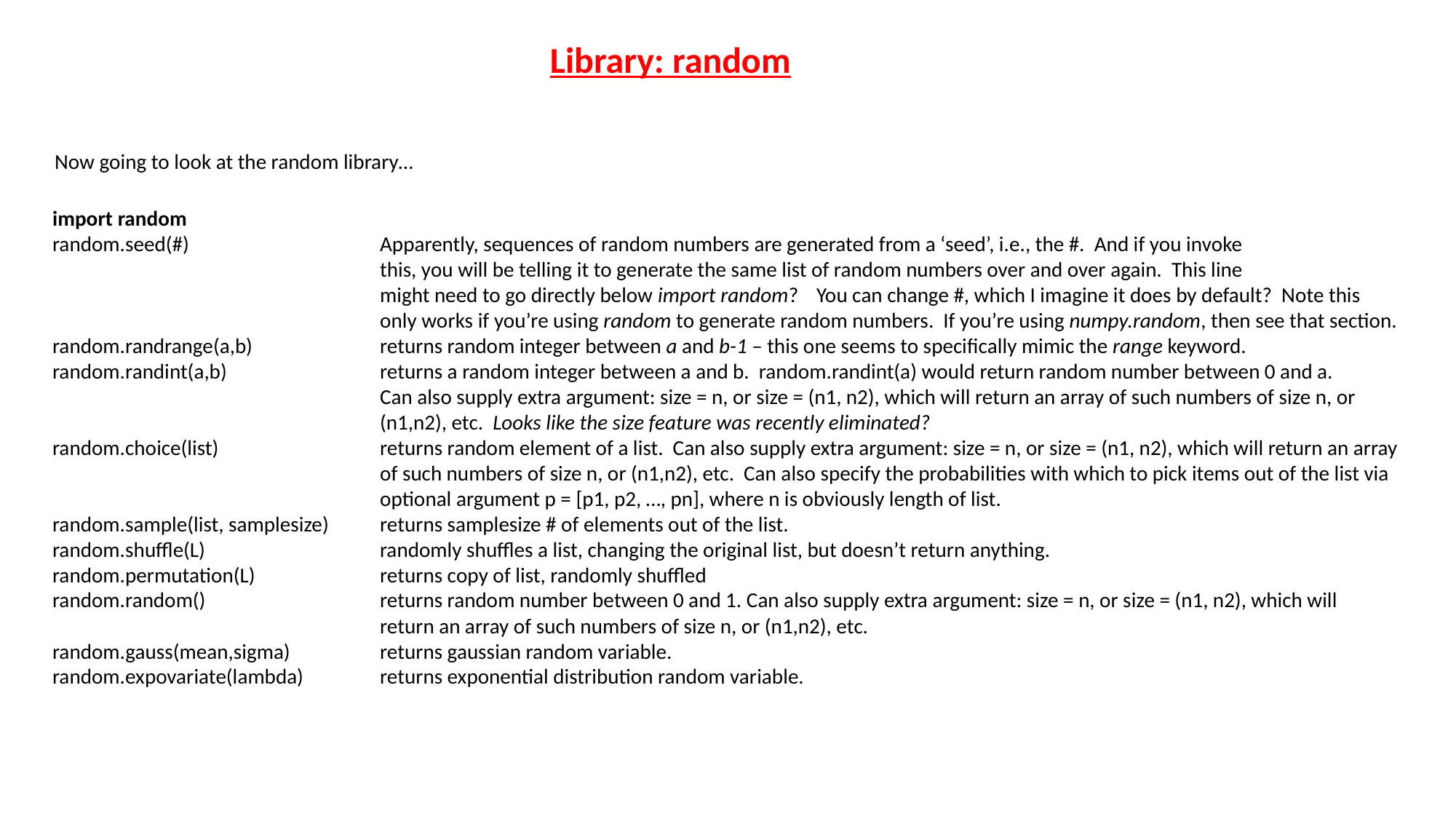

Library: random
Now going to look at the random library…
import random
random.seed(#)		Apparently, sequences of random numbers are generated from a ‘seed’, i.e., the #.  And if you invoke
			this, you will be telling it to generate the same list of random numbers over and over again.  This line
			might need to go directly below import random?  	You can change #, which I imagine it does by default?  Note this
			only works if you’re using random to generate random numbers.  If you’re using numpy.random, then see that section.
random.randrange(a,b)		returns random integer between a and b-1 – this one seems to specifically mimic the range keyword.
random.randint(a,b)		returns a random integer between a and b.  random.randint(a) would return random number between 0 and a.
			Can also supply extra argument: size = n, or size = (n1, n2), which will return an array of such numbers of size n, or
			(n1,n2), etc.  Looks like the size feature was recently eliminated?
random.choice(list)		returns random element of a list.  Can also supply extra argument: size = n, or size = (n1, n2), which will return an array
			of such numbers of size n, or (n1,n2), etc.  Can also specify the probabilities with which to pick items out of the list via
			optional argument p = [p1, p2, …, pn], where n is obviously length of list.
random.sample(list, samplesize)	returns samplesize # of elements out of the list.
random.shuffle(L)		randomly shuffles a list, changing the original list, but doesn’t return anything.
random.permutation(L)		returns copy of list, randomly shuffled
random.random()		returns random number between 0 and 1. Can also supply extra argument: size = n, or size = (n1, n2), which will
			return an array of such numbers of size n, or (n1,n2), etc.
random.gauss(mean,sigma)	returns gaussian random variable.
random.expovariate(lambda)	returns exponential distribution random variable.